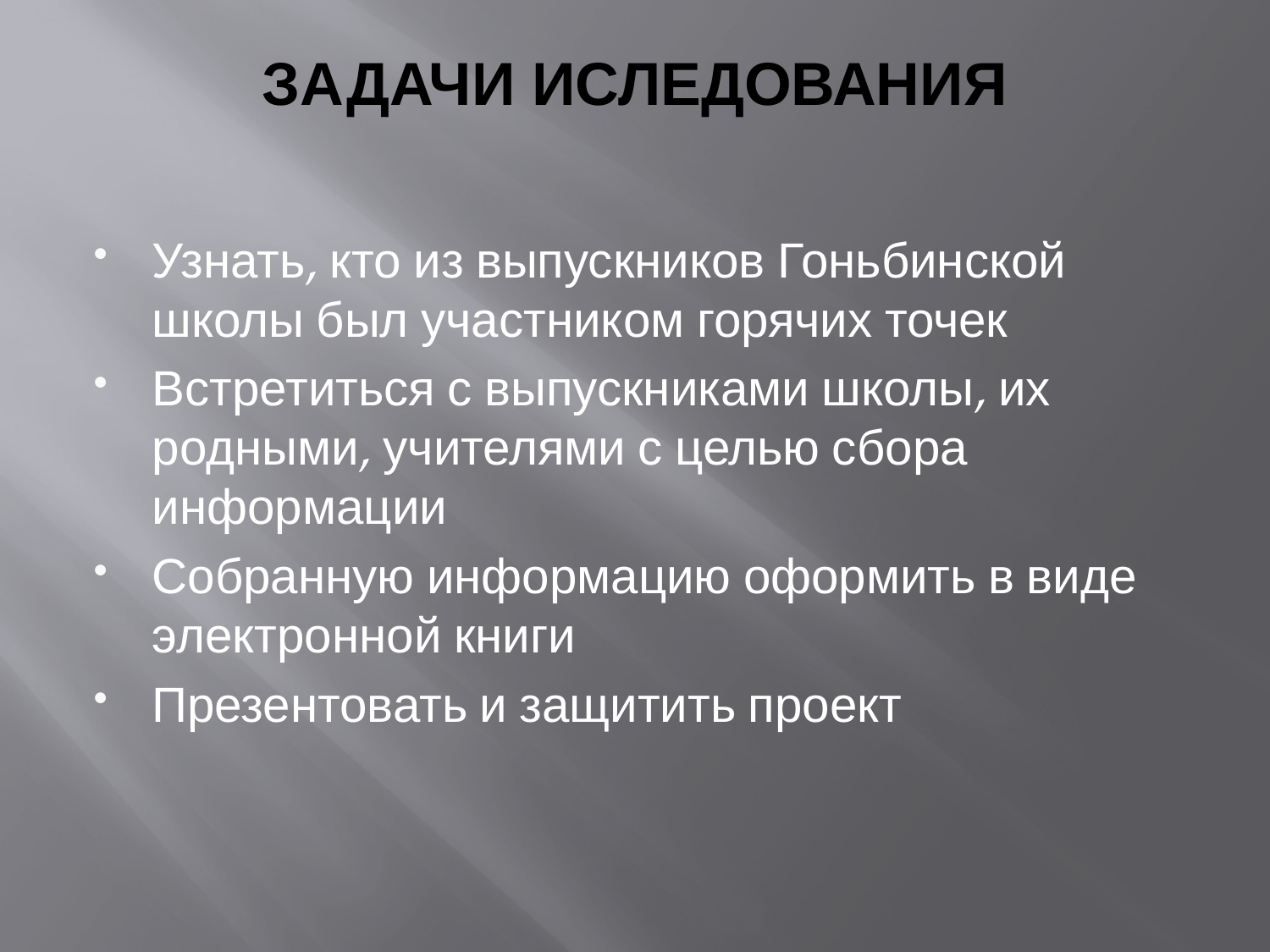

# ЗАДАЧИ ИСЛЕДОВАНИЯ
Узнать, кто из выпускников Гоньбинской школы был участником горячих точек
Встретиться с выпускниками школы, их родными, учителями с целью сбора информации
Собранную информацию оформить в виде электронной книги
Презентовать и защитить проект